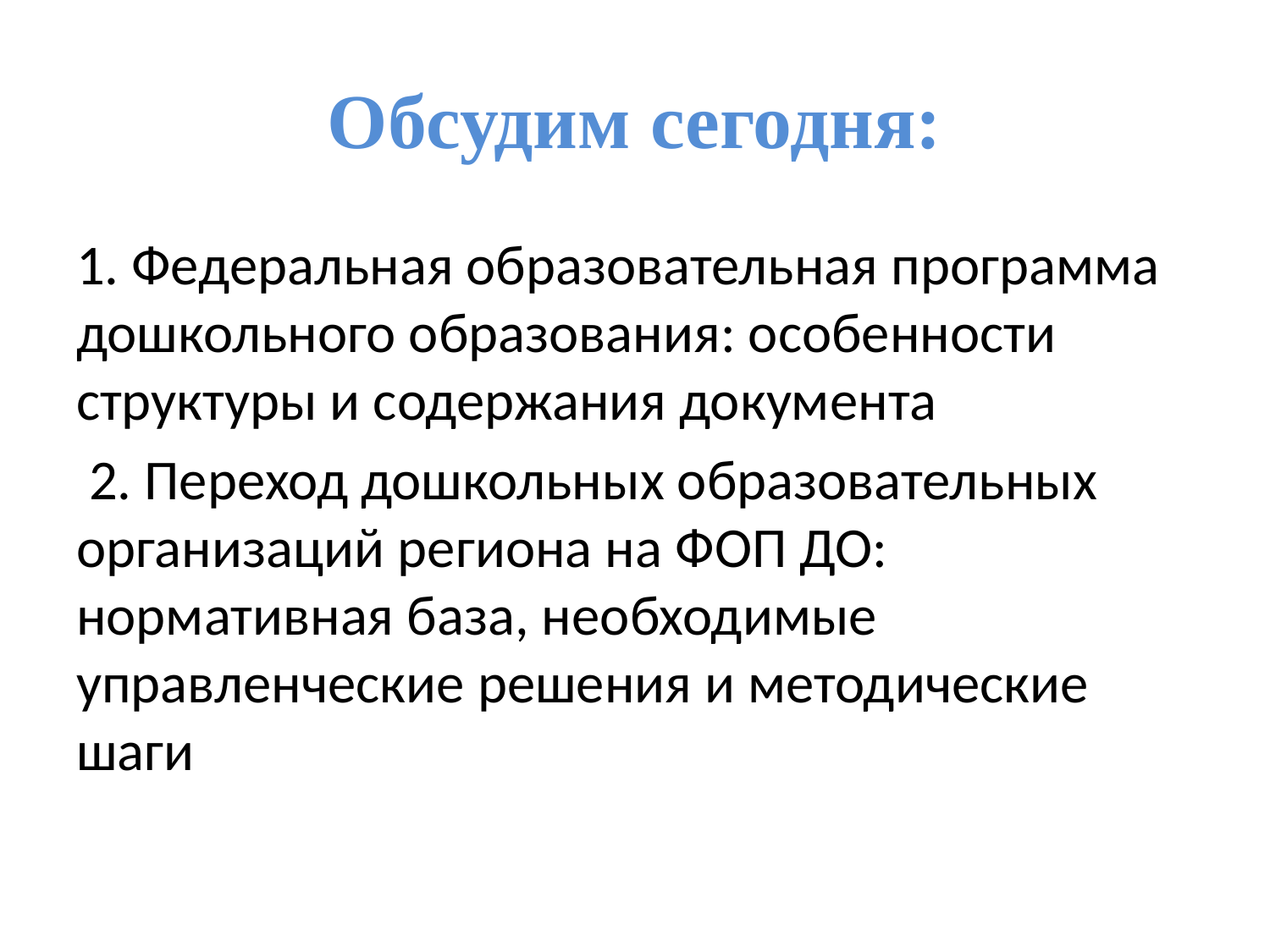

# Обсудим сегодня:
1. Федеральная образовательная программа дошкольного образования: особенности структуры и содержания документа
 2. Переход дошкольных образовательных организаций региона на ФОП ДО: нормативная база, необходимые управленческие решения и методические шаги